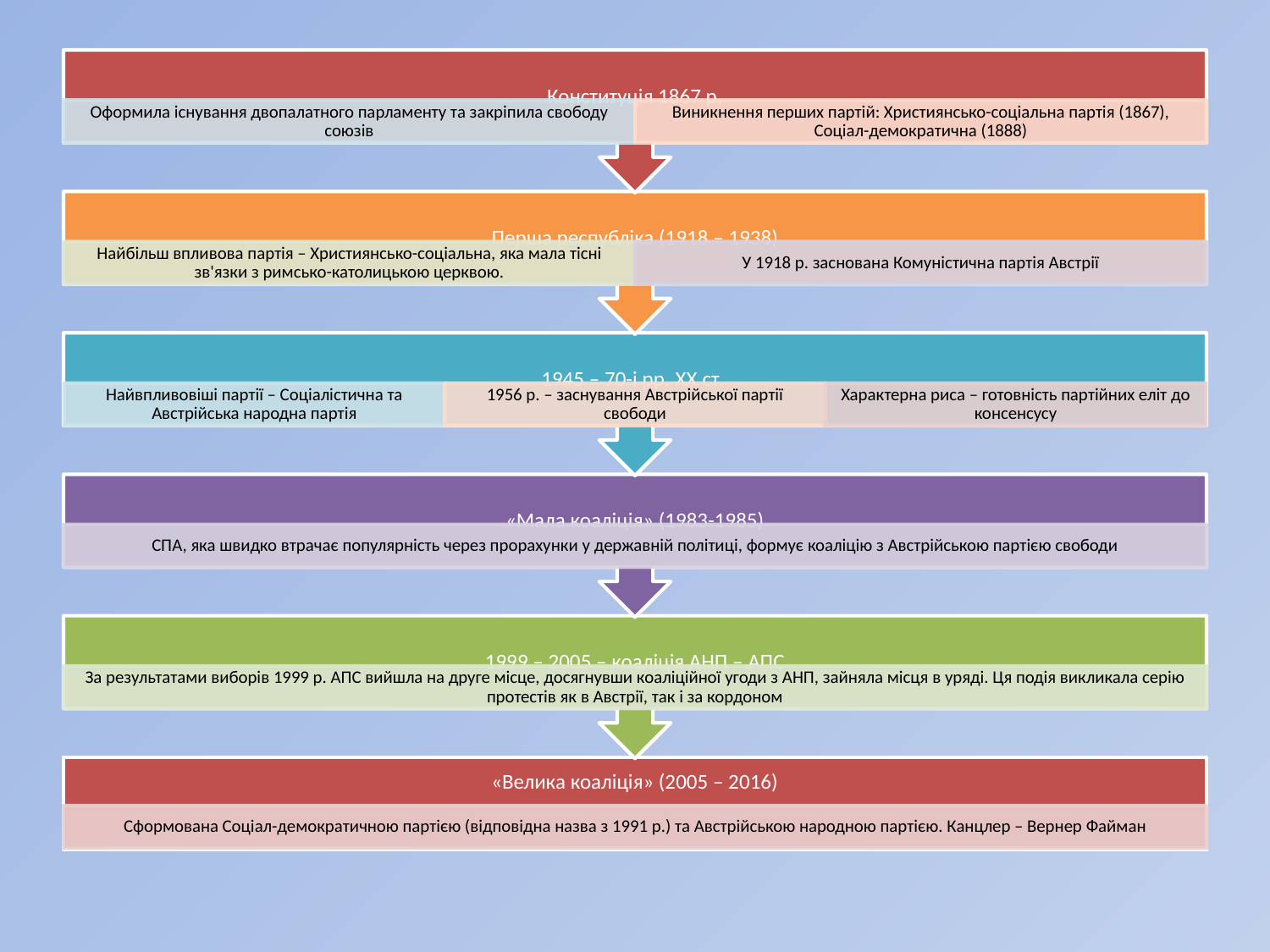

«Велика коаліція» (2005 – 2016)
Сформована Соціал-демократичною партією (відповідна назва з 1991 р.) та Австрійською народною партією. Канцлер – Вернер Файман
1999 – 2005 – коаліція АНП – АПС
За результатами виборів 1999 р. АПС вийшла на друге місце, досягнувши коаліційної угоди з АНП, зайняла місця в уряді. Ця подія викликала серію протестів як в Австрії, так і за кордоном
«Мала коаліція» (1983-1985)
СПА, яка швидко втрачає популярність через прорахунки у державній політиці, формує коаліцію з Австрійською партією свободи
1945 – 70-і рр. XX ст.
Найвпливовіші партії – Соціалістична та Австрійська народна партія
1956 р. – заснування Австрійської партії свободи
Характерна риса – готовність партійних еліт до консенсусу
Перша республіка (1918 – 1938)
Найбільш впливова партія – Християнсько-соціальна, яка мала тісні зв'язки з римсько-католицькою церквою.
У 1918 р. заснована Комуністична партія Австрії
Конституція 1867 р.
Оформила існування двопалатного парламенту та закріпила свободу союзів
Виникнення перших партій: Християнсько-соціальна партія (1867), Соціал-демократична (1888)